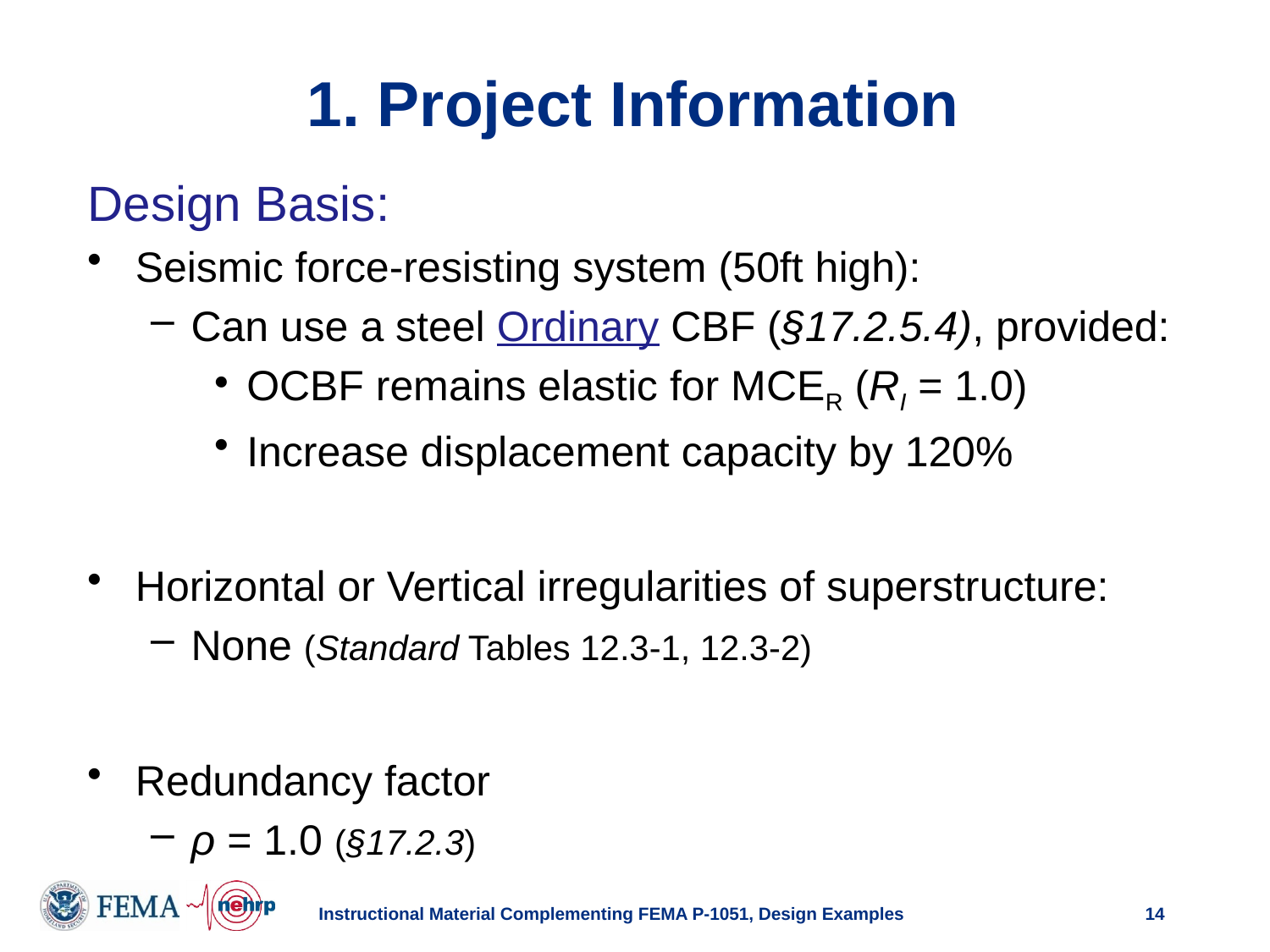

# 1. Project Information
Design Basis:
Seismic force-resisting system (50ft high):
Can use a steel Ordinary CBF (§17.2.5.4), provided:
OCBF remains elastic for MCER (RI = 1.0)
Increase displacement capacity by 120%

Horizontal or Vertical irregularities of superstructure:
None (Standard Tables 12.3-1, 12.3-2)

Redundancy factor
ρ = 1.0 (§17.2.3)

Instructional Material Complementing FEMA P-1051, Design Examples
14